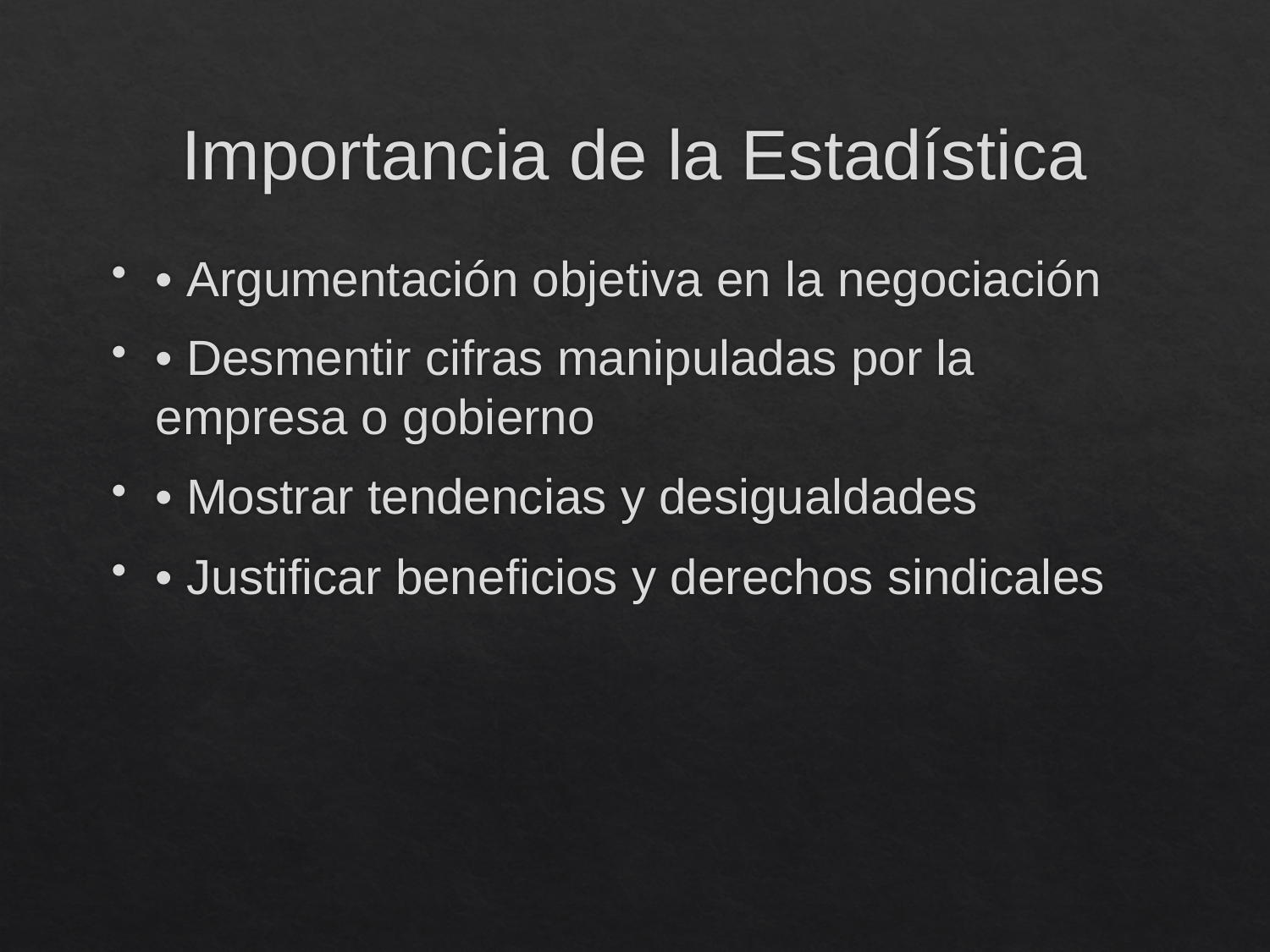

# Importancia de la Estadística
• Argumentación objetiva en la negociación
• Desmentir cifras manipuladas por la empresa o gobierno
• Mostrar tendencias y desigualdades
• Justificar beneficios y derechos sindicales